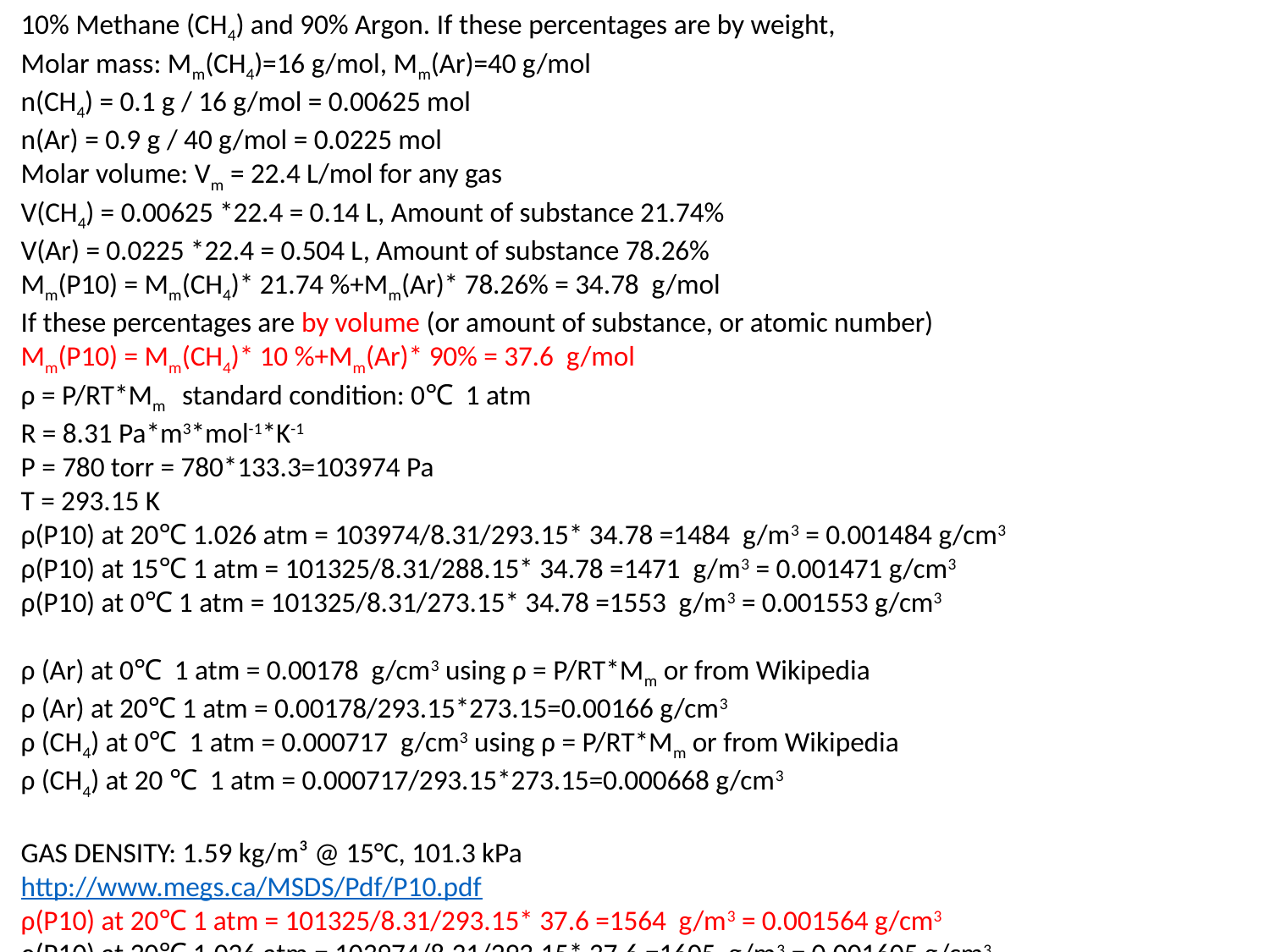

10% Methane (CH4) and 90% Argon. If these percentages are by weight,
Molar mass: Mm(CH4)=16 g/mol, Mm(Ar)=40 g/mol
n(CH4) = 0.1 g / 16 g/mol = 0.00625 mol
n(Ar) = 0.9 g / 40 g/mol = 0.0225 mol
Molar volume: Vm = 22.4 L/mol for any gas
V(CH4) = 0.00625 *22.4 = 0.14 L, Amount of substance 21.74%
V(Ar) = 0.0225 *22.4 = 0.504 L, Amount of substance 78.26%
Mm(P10) = Mm(CH4)* 21.74 %+Mm(Ar)* 78.26% = 34.78  g/mol
If these percentages are by volume (or amount of substance, or atomic number)
Mm(P10) = Mm(CH4)* 10 %+Mm(Ar)* 90% = 37.6  g/mol
ρ = P/RT*Mm   standard condition: 0℃  1 atm
R = 8.31 Pa*m3*mol-1*K-1
P = 780 torr = 780*133.3=103974 Pa
T = 293.15 K
ρ(P10) at 20℃ 1.026 atm = 103974/8.31/293.15* 34.78 =1484  g/m3 = 0.001484 g/cm3
ρ(P10) at 15℃ 1 atm = 101325/8.31/288.15* 34.78 =1471  g/m3 = 0.001471 g/cm3
ρ(P10) at 0℃ 1 atm = 101325/8.31/273.15* 34.78 =1553  g/m3 = 0.001553 g/cm3

ρ (Ar) at 0℃  1 atm = 0.00178  g/cm3 using ρ = P/RT*Mm or from Wikipedia
ρ (Ar) at 20℃ 1 atm = 0.00178/293.15*273.15=0.00166 g/cm3
ρ (CH4) at 0℃  1 atm = 0.000717  g/cm3 using ρ = P/RT*Mm or from Wikipedia
ρ (CH4) at 20 ℃  1 atm = 0.000717/293.15*273.15=0.000668 g/cm3

GAS DENSITY: 1.59 kg/m³ @ 15°C, 101.3 kPa
http://www.megs.ca/MSDS/Pdf/P10.pdf
ρ(P10) at 20℃ 1 atm = 101325/8.31/293.15* 37.6 =1564  g/m3 = 0.001564 g/cm3
ρ(P10) at 20℃ 1.026 atm = 103974/8.31/293.15* 37.6 =1605  g/m3 = 0.001605 g/cm3